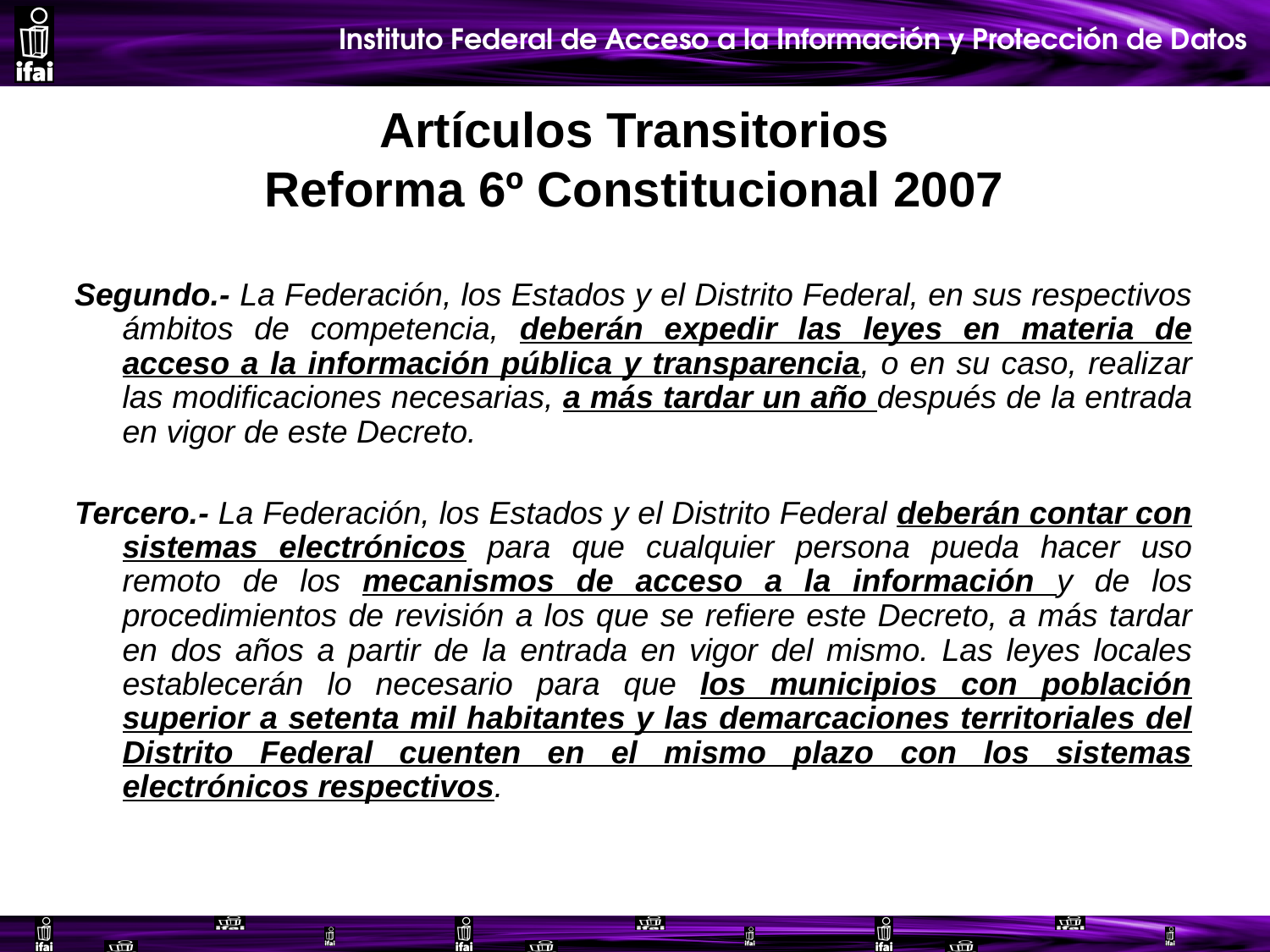

# Artículos Transitorios Reforma 6º Constitucional 2007

Segundo.- La Federación, los Estados y el Distrito Federal, en sus respectivos ámbitos de competencia, deberán expedir las leyes en materia de acceso a la información pública y transparencia, o en su caso, realizar las modificaciones necesarias, a más tardar un año después de la entrada en vigor de este Decreto.

Tercero.- La Federación, los Estados y el Distrito Federal deberán contar con sistemas electrónicos para que cualquier persona pueda hacer uso remoto de los mecanismos de acceso a la información y de los procedimientos de revisión a los que se refiere este Decreto, a más tardar en dos años a partir de la entrada en vigor del mismo. Las leyes locales establecerán lo necesario para que los municipios con población superior a setenta mil habitantes y las demarcaciones territoriales del Distrito Federal cuenten en el mismo plazo con los sistemas electrónicos respectivos.